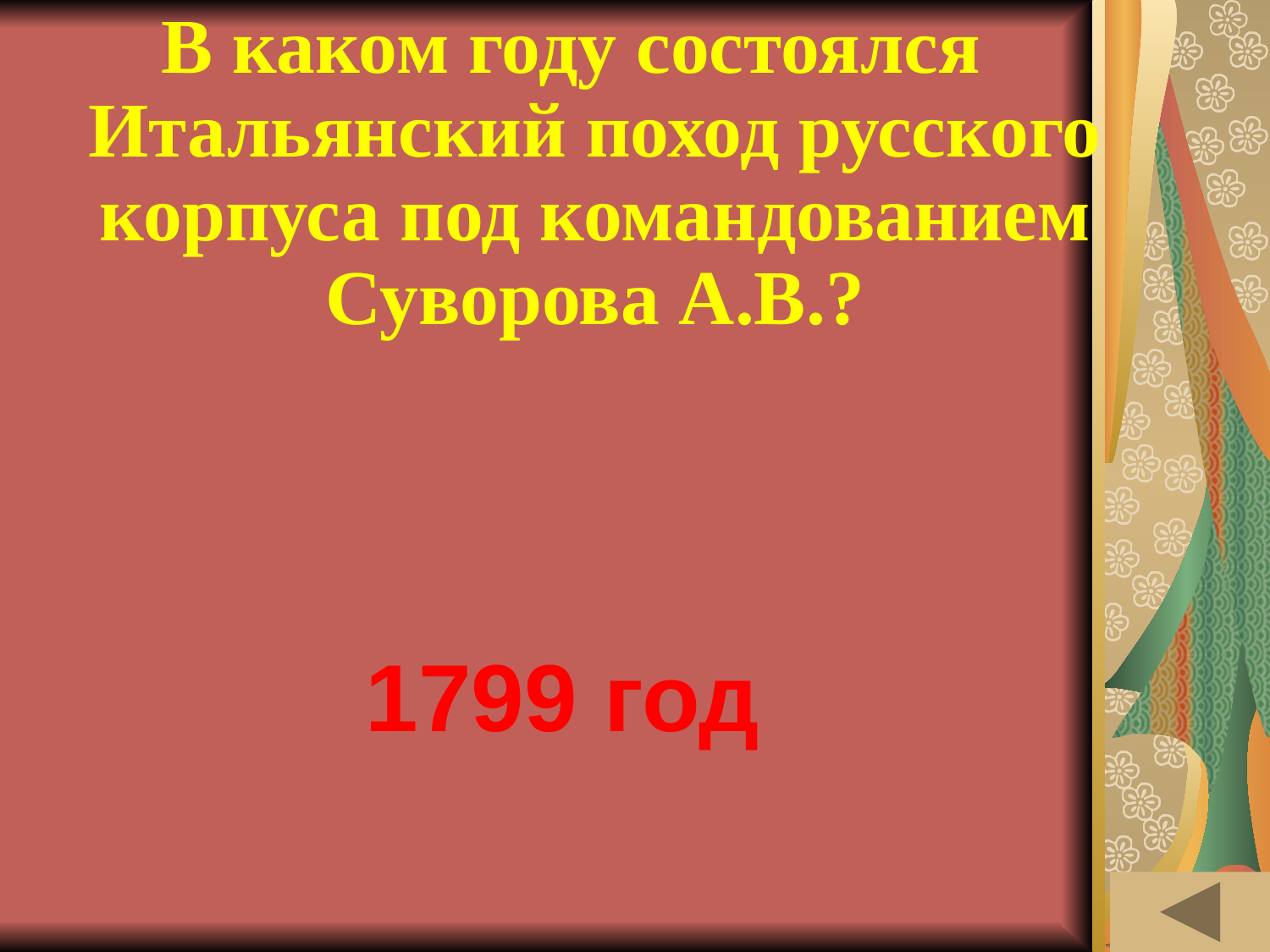

В каком году состоялся Итальянский поход русского корпуса под командованием Суворова А.В.?

# МОЯ РОДОСЛОВНАЯ (30)

1799 год